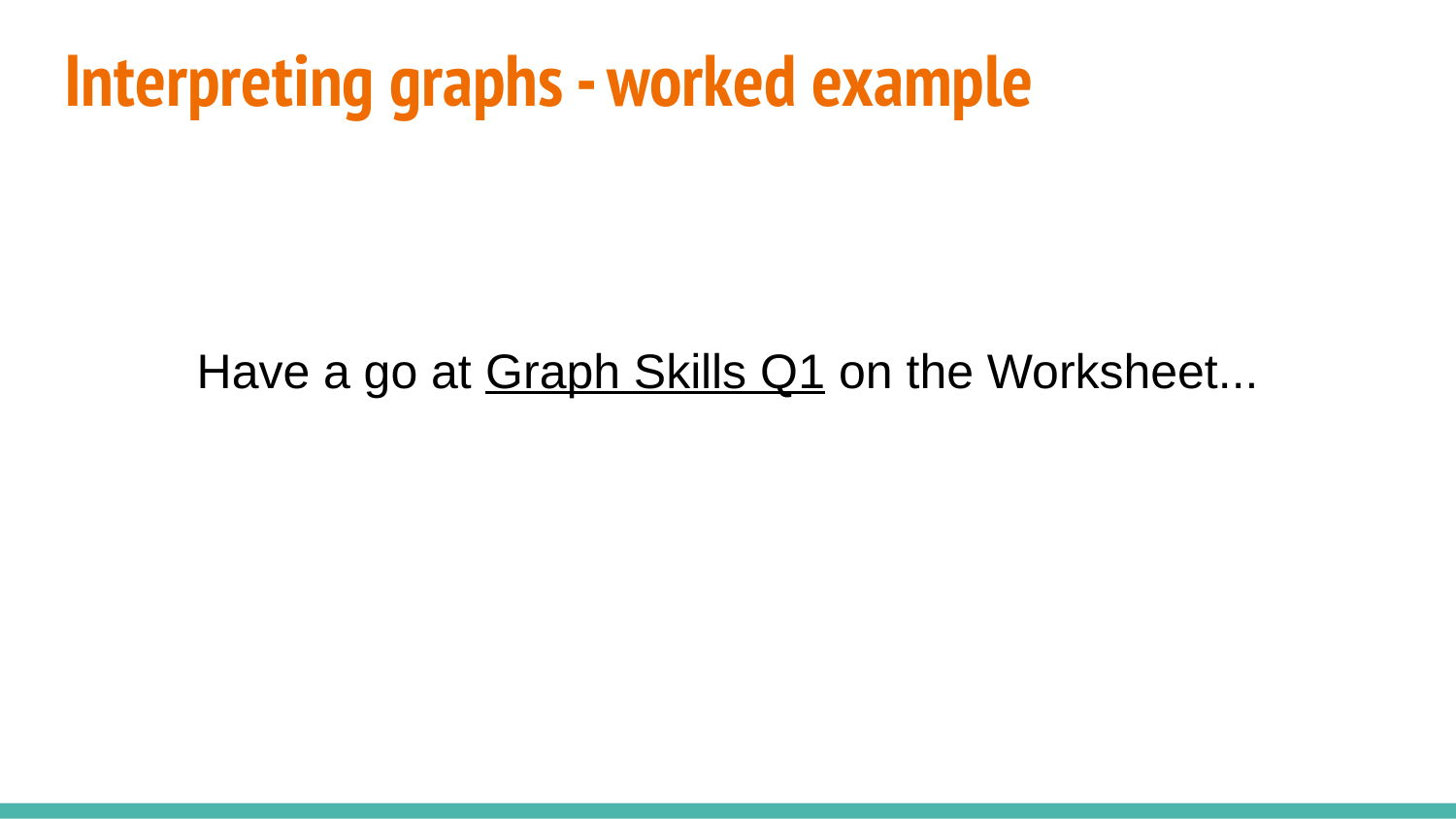

# Interpreting graphs - worked example
Have a go at Graph Skills Q1 on the Worksheet...